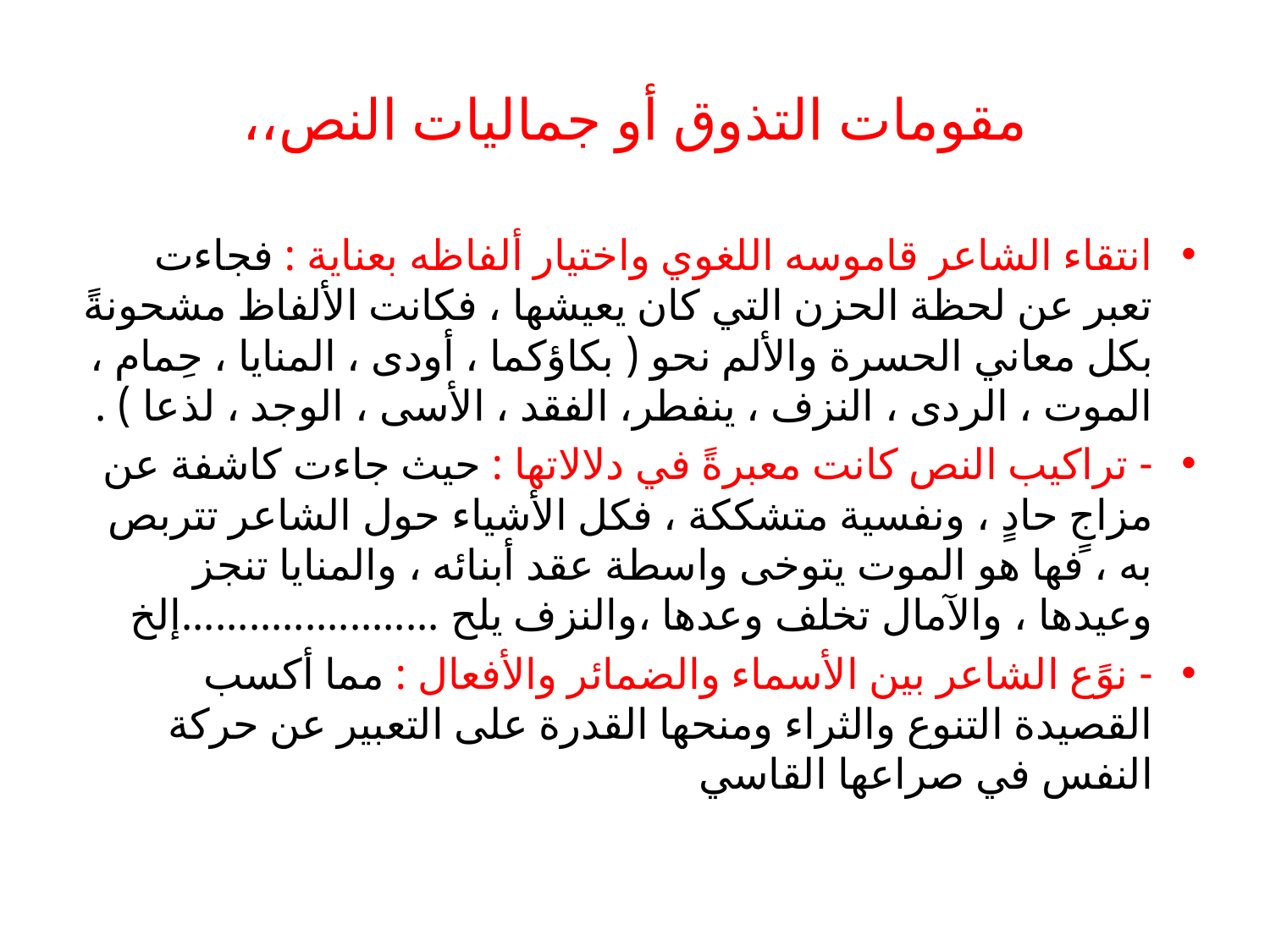

# مقومات التذوق أو جماليات النص،،
انتقاء الشاعر قاموسه اللغوي واختيار ألفاظه بعناية : فجاءت تعبر عن لحظة الحزن التي كان يعيشها ، فكانت الألفاظ مشحونةً بكل معاني الحسرة والألم نحو ( بكاؤكما ، أودى ، المنايا ، حِمام ، الموت ، الردى ، النزف ، ينفطر، الفقد ، الأسى ، الوجد ، لذعا ) .
- تراكيب النص كانت معبرةً في دلالاتها : حيث جاءت كاشفة عن مزاجٍ حادٍ ، ونفسية متشككة ، فكل الأشياء حول الشاعر تتربص به ، فها هو الموت يتوخى واسطة عقد أبنائه ، والمنايا تنجز وعيدها ، والآمال تخلف وعدها ،والنزف يلح .......................إلخ
- نوًع الشاعر بين الأسماء والضمائر والأفعال : مما أكسب القصيدة التنوع والثراء ومنحها القدرة على التعبير عن حركة النفس في صراعها القاسي